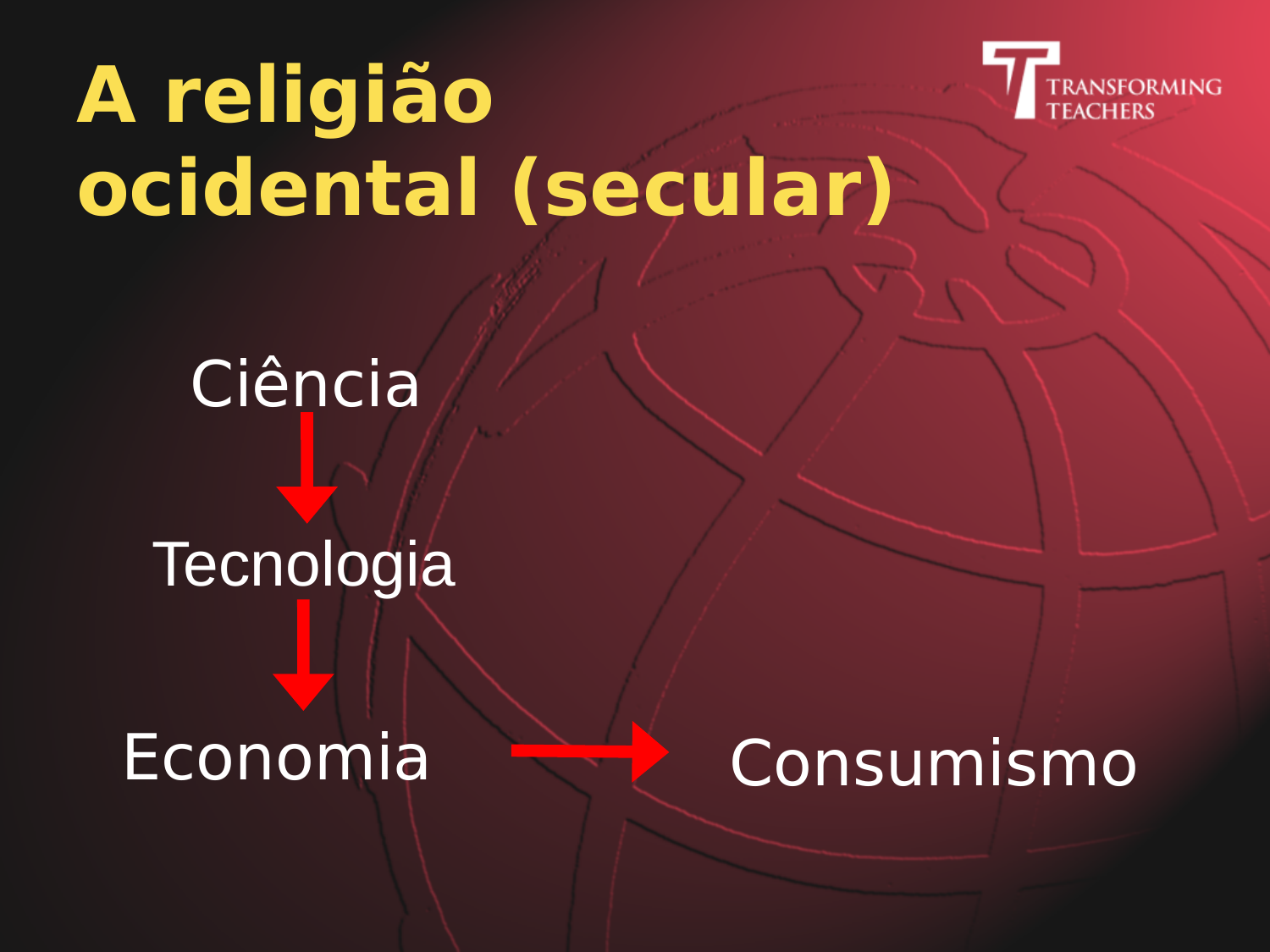

# A religião ocidental (secular)
Ciência

Tecnologia

Economia

Consumismo